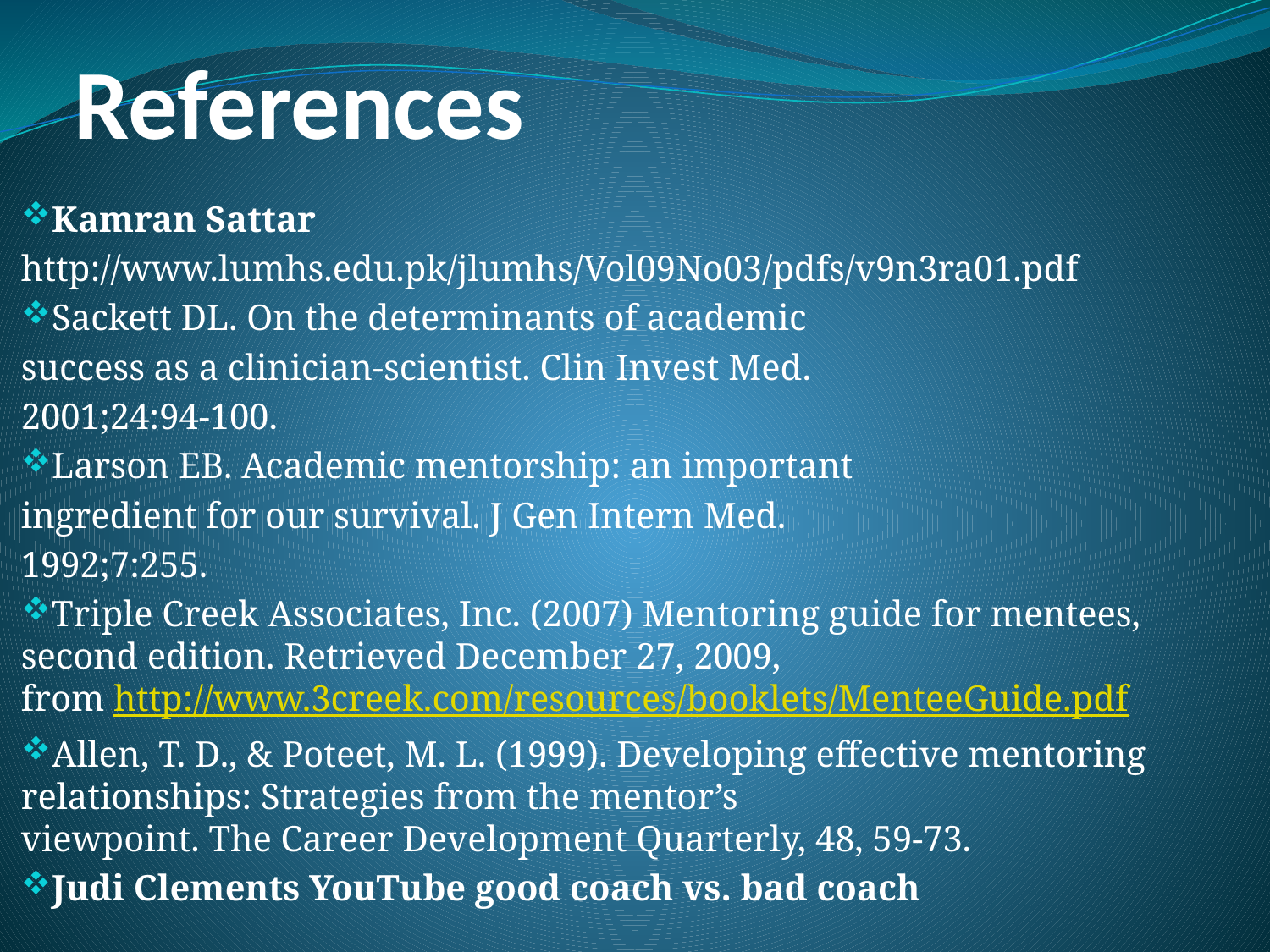

# References
Kamran Sattar
http://www.lumhs.edu.pk/jlumhs/Vol09No03/pdfs/v9n3ra01.pdf
Sackett DL. On the determinants of academic
success as a clinician-scientist. Clin Invest Med.
2001;24:94-100.
Larson EB. Academic mentorship: an important
ingredient for our survival. J Gen Intern Med.
1992;7:255.
Triple Creek Associates, Inc. (2007) Mentoring guide for mentees, second edition. Retrieved December 27, 2009,
from http://www.3creek.com/resources/booklets/MenteeGuide.pdf
Allen, T. D., & Poteet, M. L. (1999). Developing effective mentoring relationships: Strategies from the mentor’s
viewpoint. The Career Development Quarterly, 48, 59-73.
Judi Clements YouTube good coach vs. bad coach